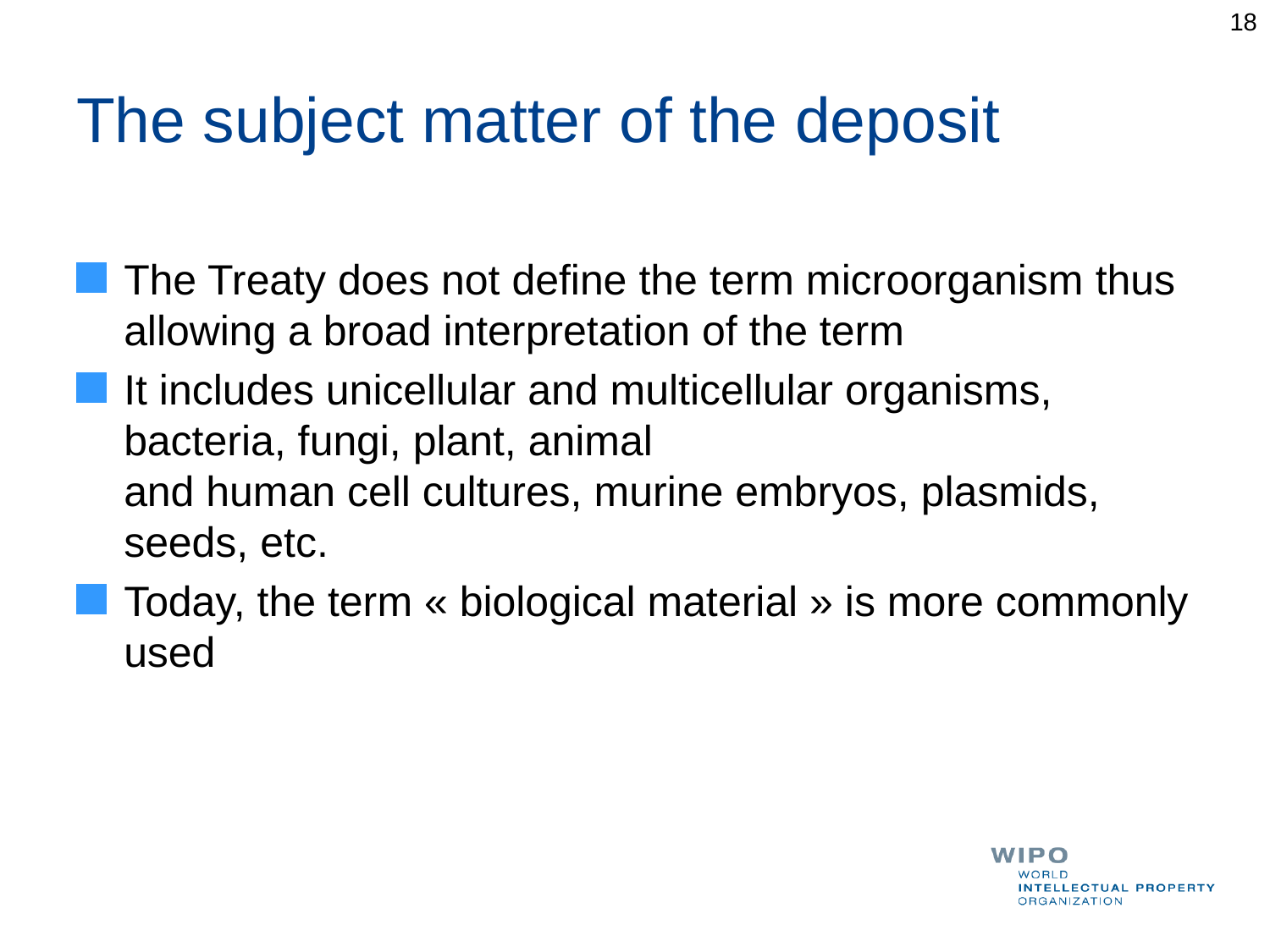

18
# The subject matter of the deposit
The Treaty does not define the term microorganism thus allowing a broad interpretation of the term
It includes unicellular and multicellular organisms, bacteria, fungi, plant, animal
and human cell cultures, murine embryos, plasmids, seeds, etc.
Today, the term « biological material » is more commonly used